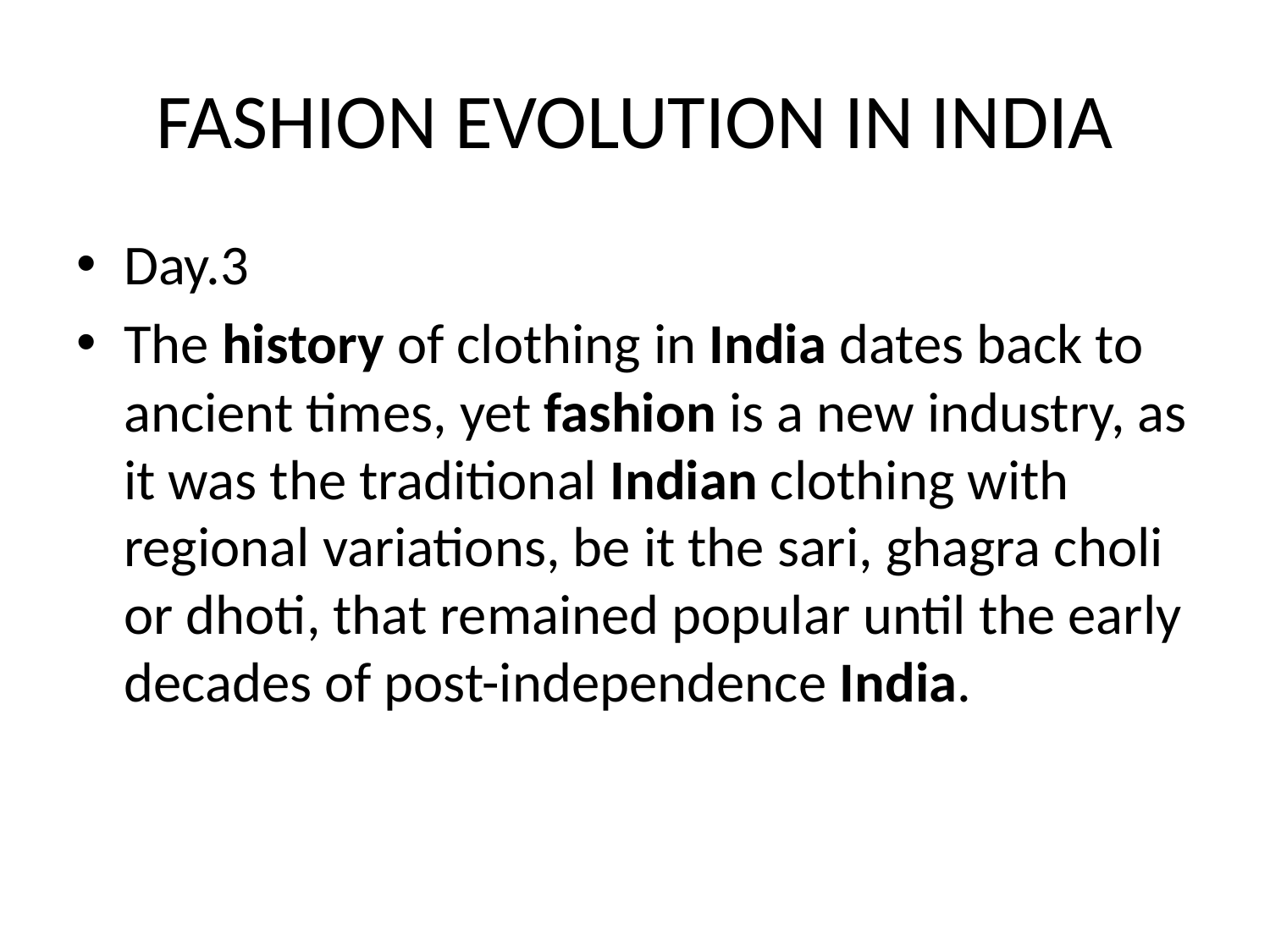

# FASHION EVOLUTION IN INDIA
Day.3
The history of clothing in India dates back to ancient times, yet fashion is a new industry, as it was the traditional Indian clothing with regional variations, be it the sari, ghagra choli or dhoti, that remained popular until the early decades of post-independence India.